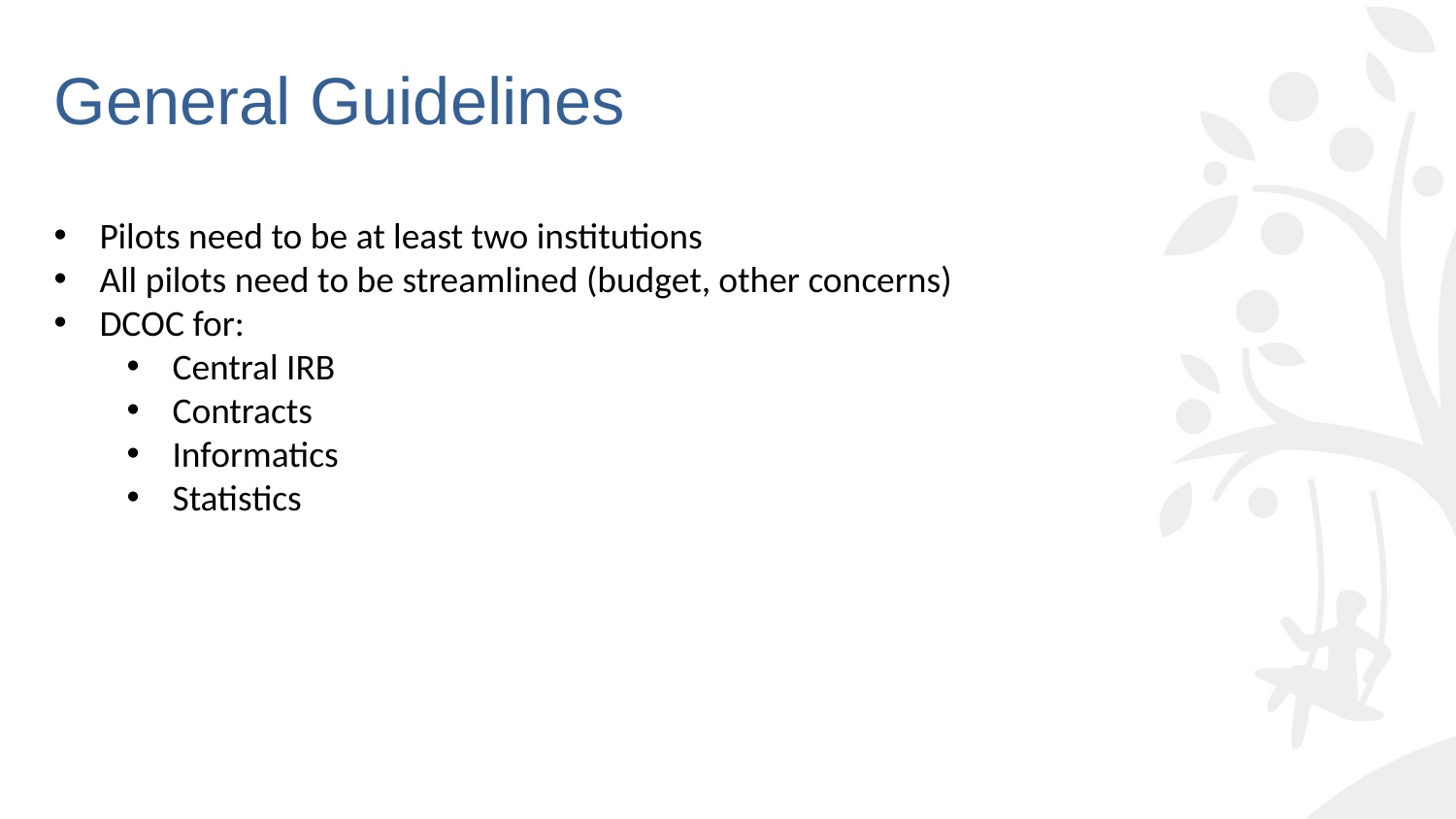

# General Guidelines
Pilots need to be at least two institutions
All pilots need to be streamlined (budget, other concerns)
DCOC for:
Central IRB
Contracts
Informatics
Statistics